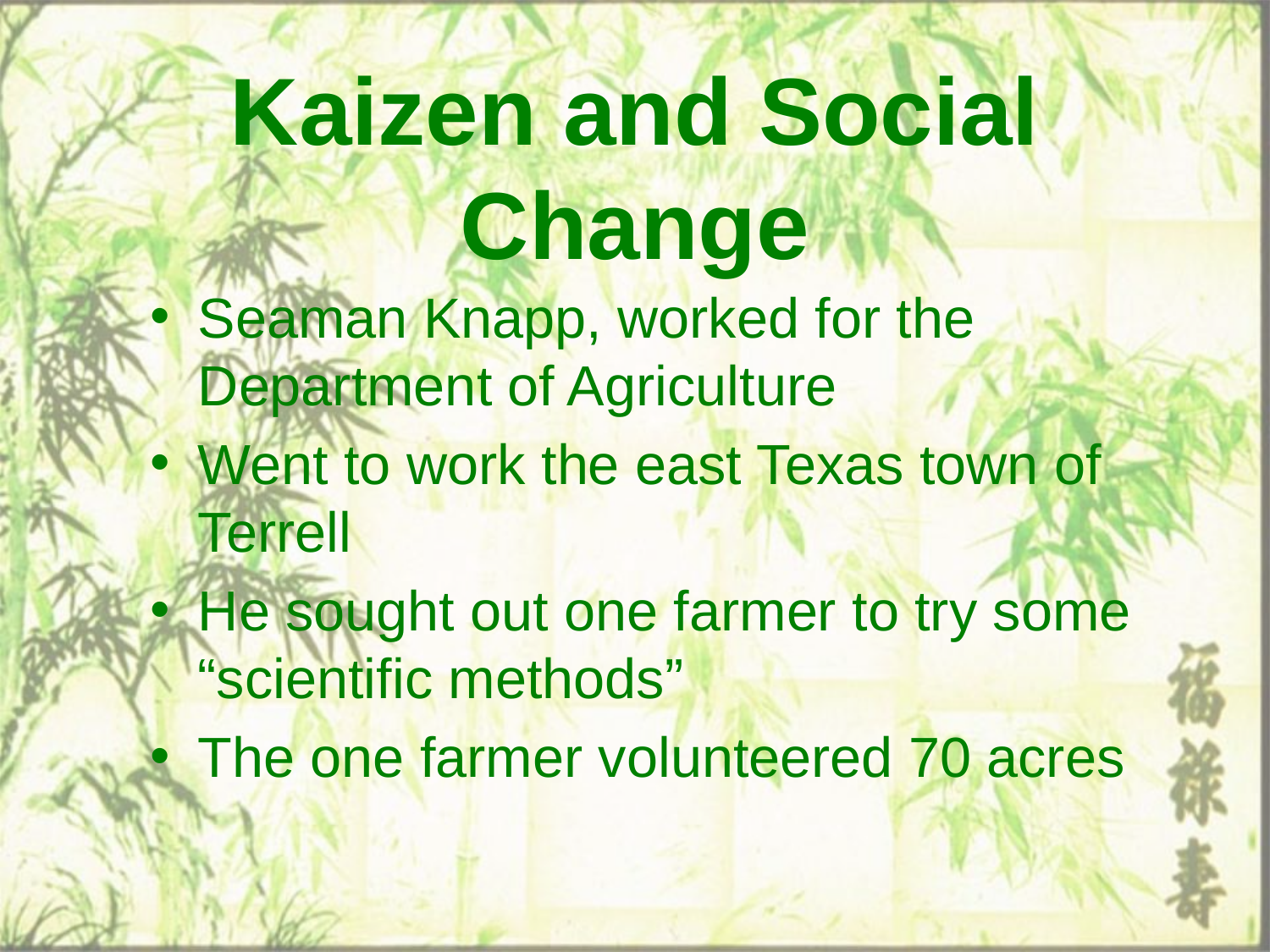

# Kaizen and Social Change
Seaman Knapp, worked for the Department of Agriculture
Went to work the east Texas town of Terrell
He sought out one farmer to try some “scientific methods”
The one farmer volunteered 70 acres